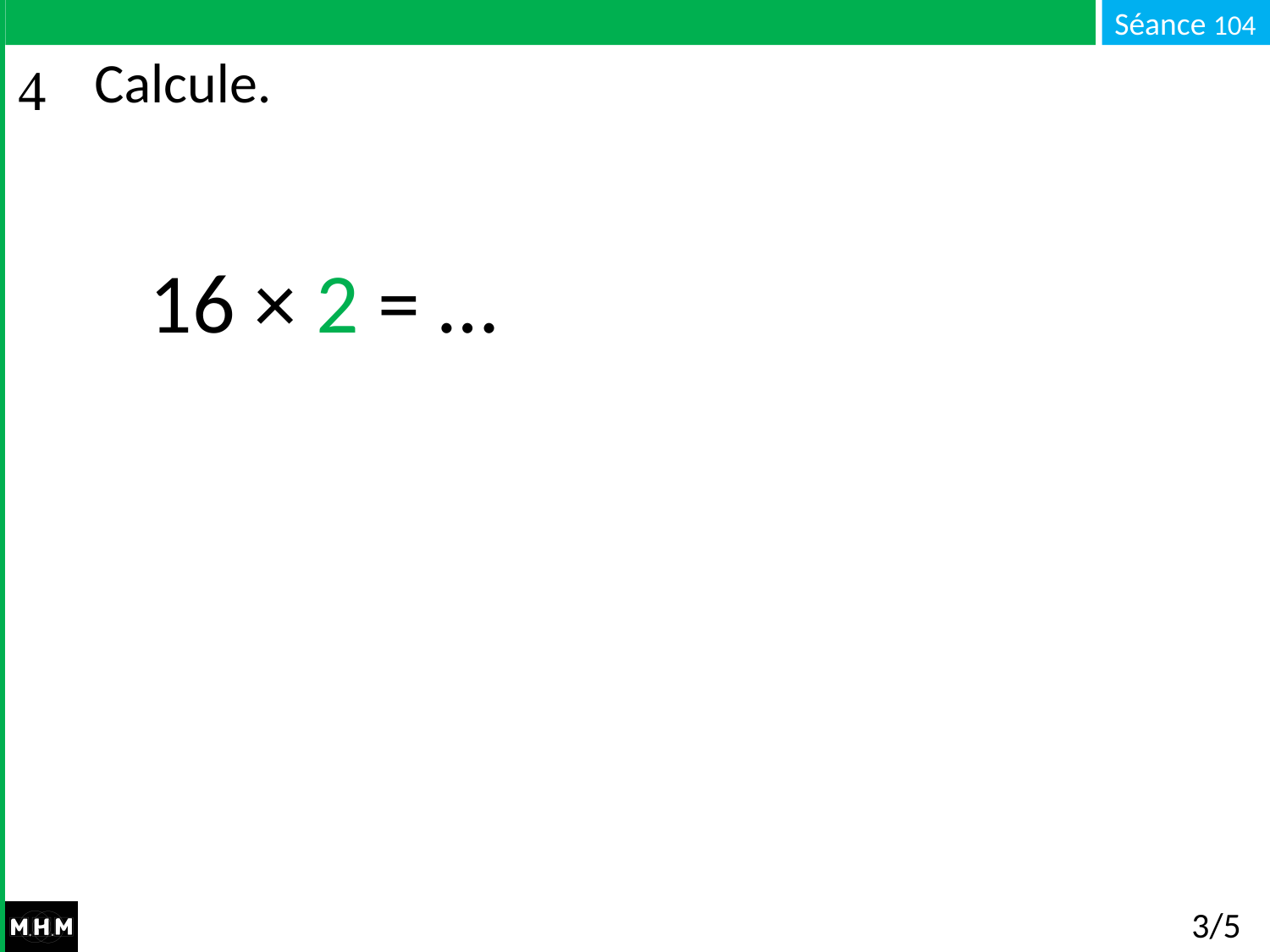

# Calcule.
16 × 2 = …
3/5